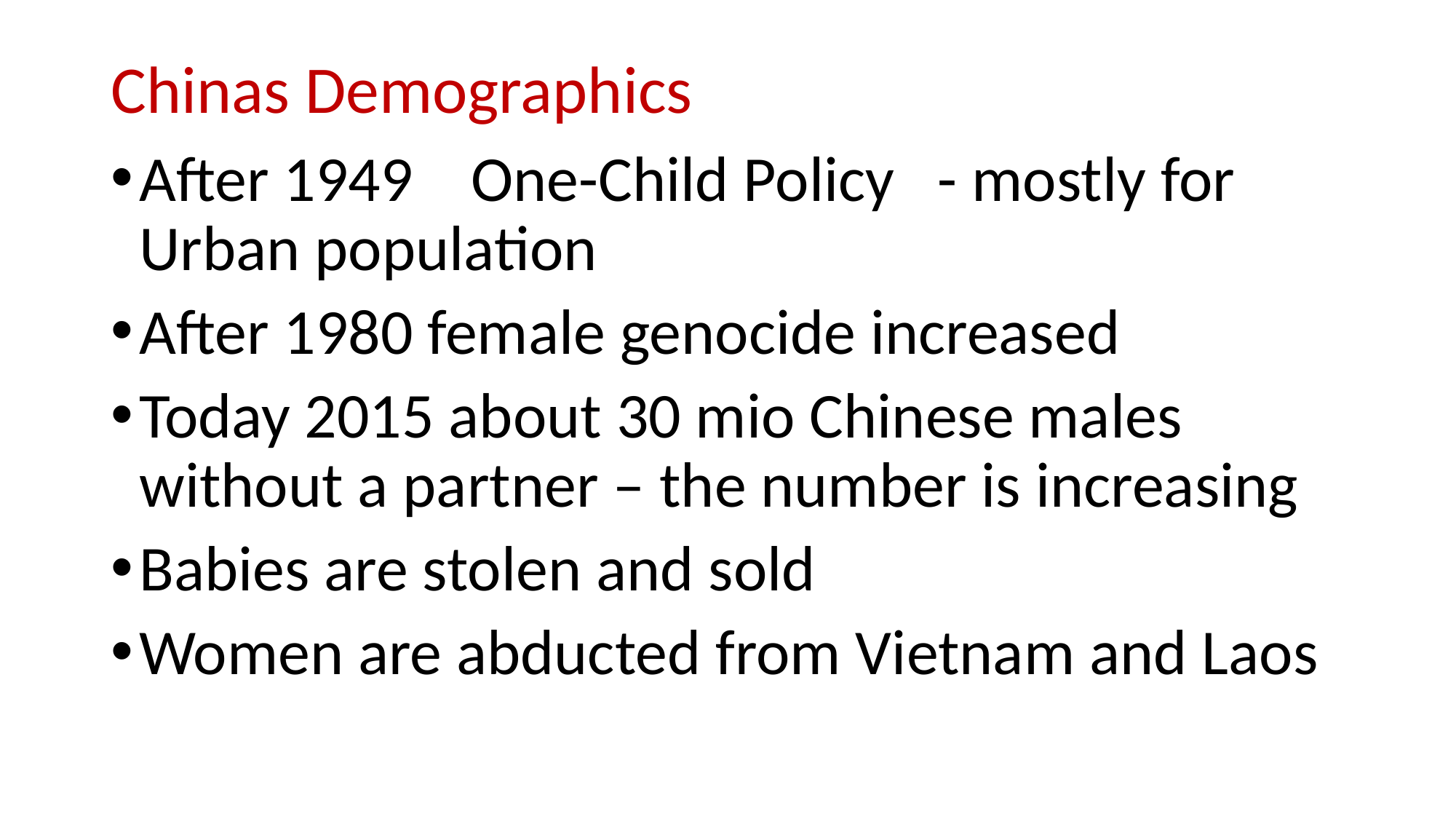

# Chinas Demographics
After 1949    One-Child Policy   - mostly for Urban population
After 1980 female genocide increased
Today 2015 about 30 mio Chinese males without a partner – the number is increasing
Babies are stolen and sold
Women are abducted from Vietnam and Laos